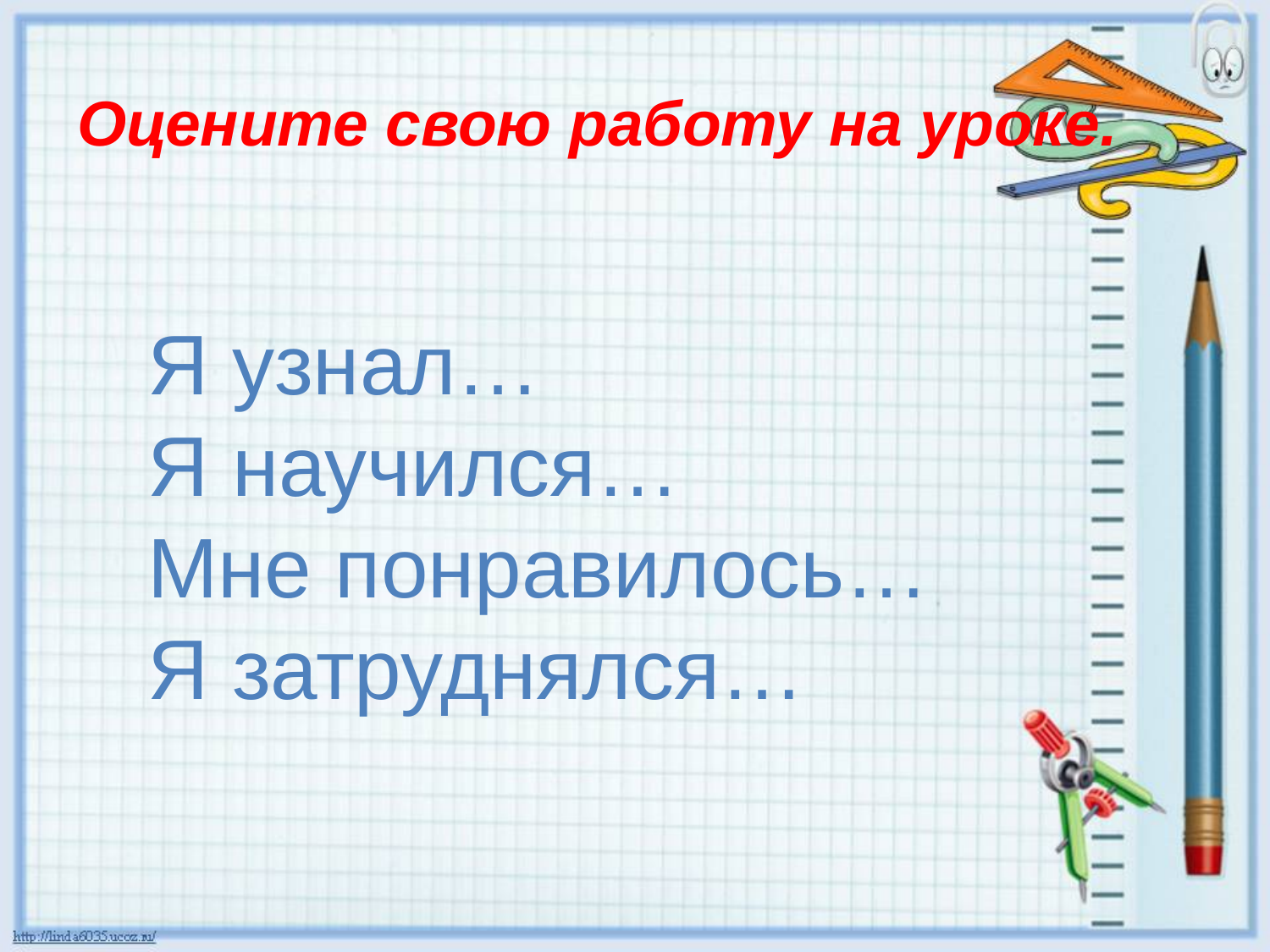

Оцените свою работу на уроке.

Я узнал…
Я научился…
Мне понравилось…
Я затруднялся…